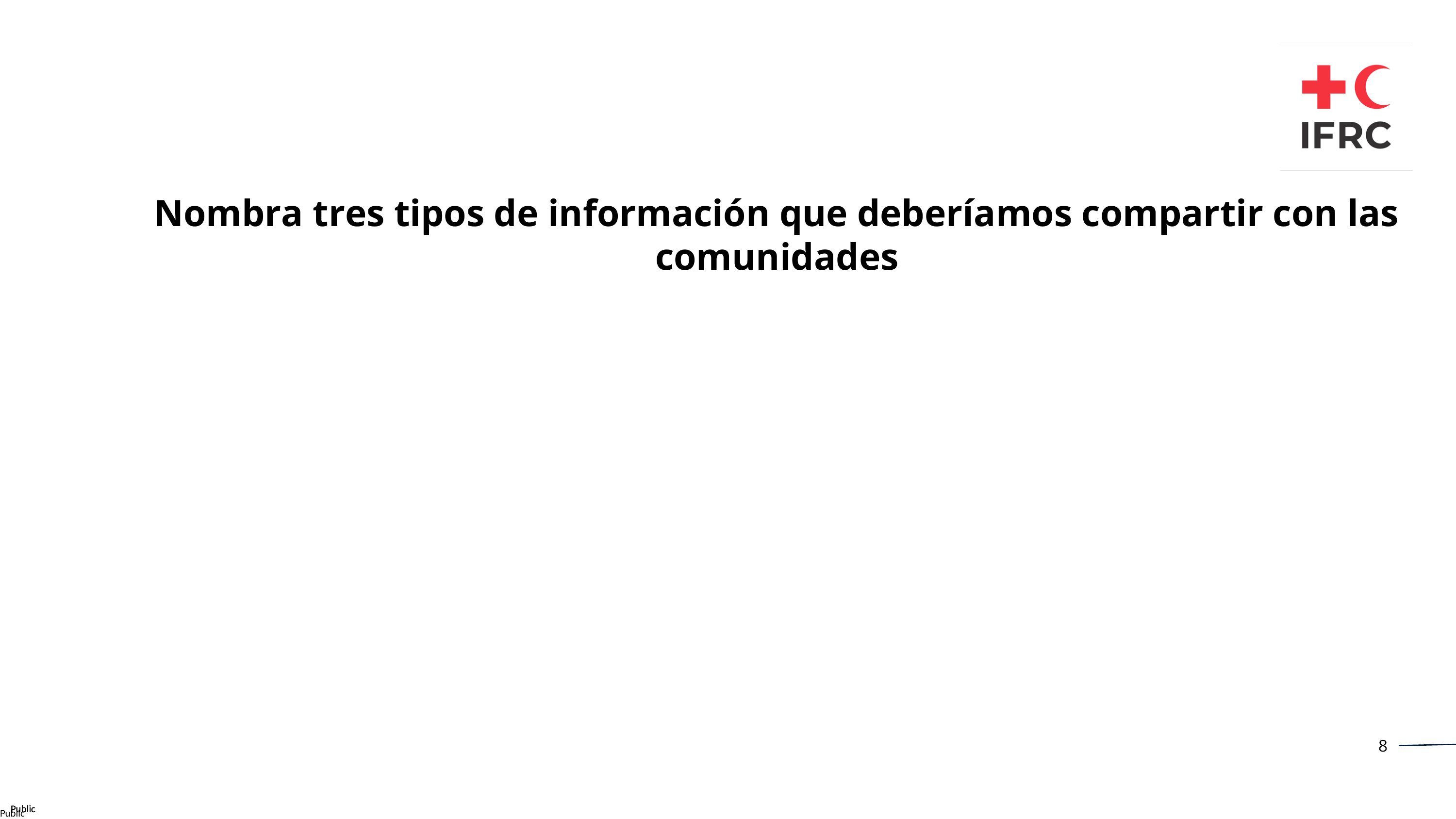

Nombra tres tipos de información que deberíamos compartir con las comunidades